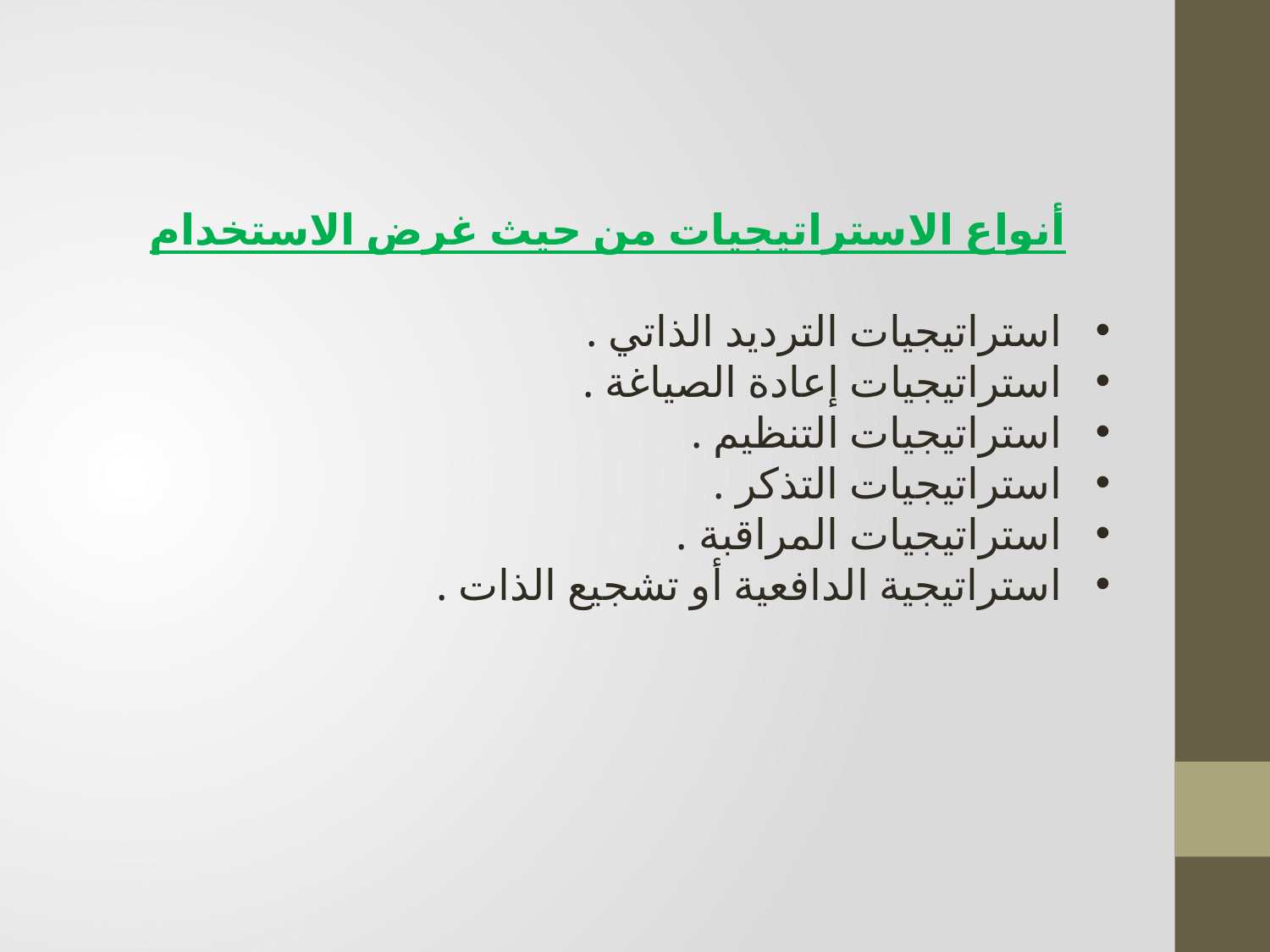

أنواع الاستراتيجيات من حيث غرض الاستخدام

استراتيجيات الترديد الذاتي .
استراتيجيات إعادة الصياغة .
استراتيجيات التنظيم .
استراتيجيات التذكر .
استراتيجيات المراقبة .
استراتيجية الدافعية أو تشجيع الذات .